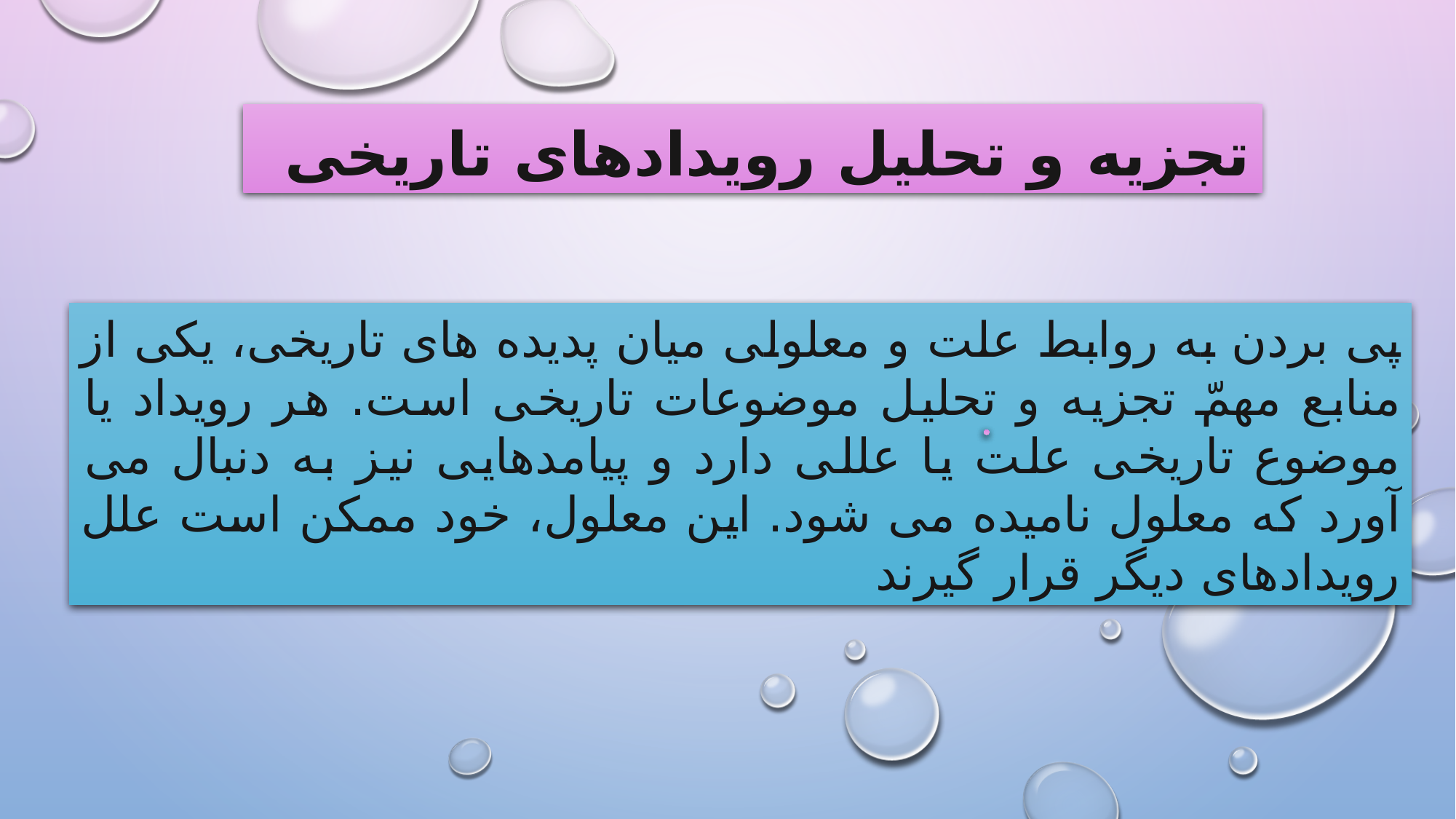

تجزيه و تحليل رويدادهای تاريخی
پی بردن به روابط علت و معلولی ميان پديده های تاريخی، يکی از منابع مهمّ تجزيه و تحليل موضوعات تاريخی است. هر رويداد يا موضوع تاريخی علت يا عللی دارد و پيامدهايی نيز به دنبال می آورد که معلول ناميده می شود. اين معلول، خود ممکن است علل رويدادهای ديگر قرار گيرند